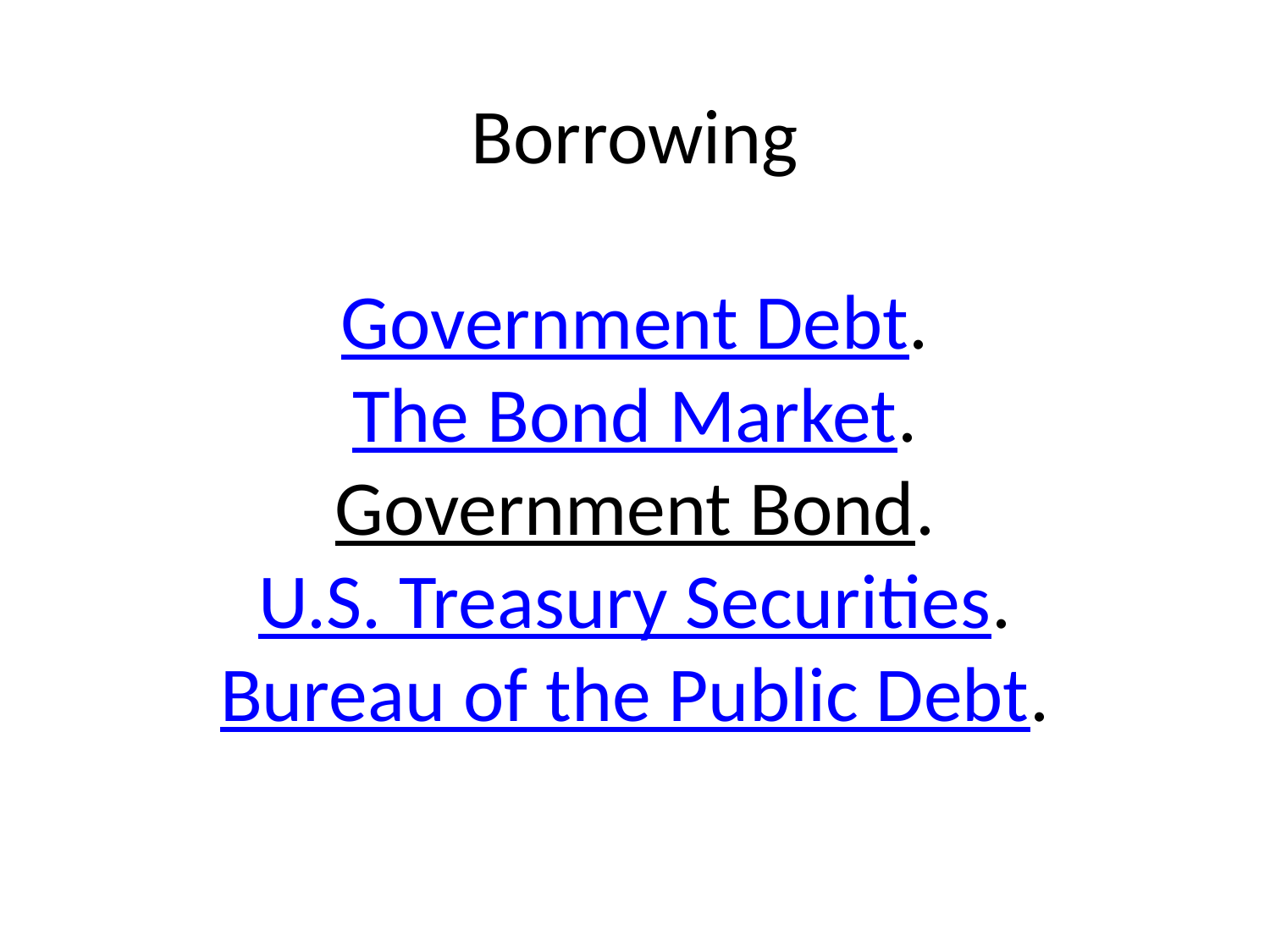

# Borrowing Government Debt. The Bond Market. Government Bond. U.S. Treasury Securities. Bureau of the Public Debt.